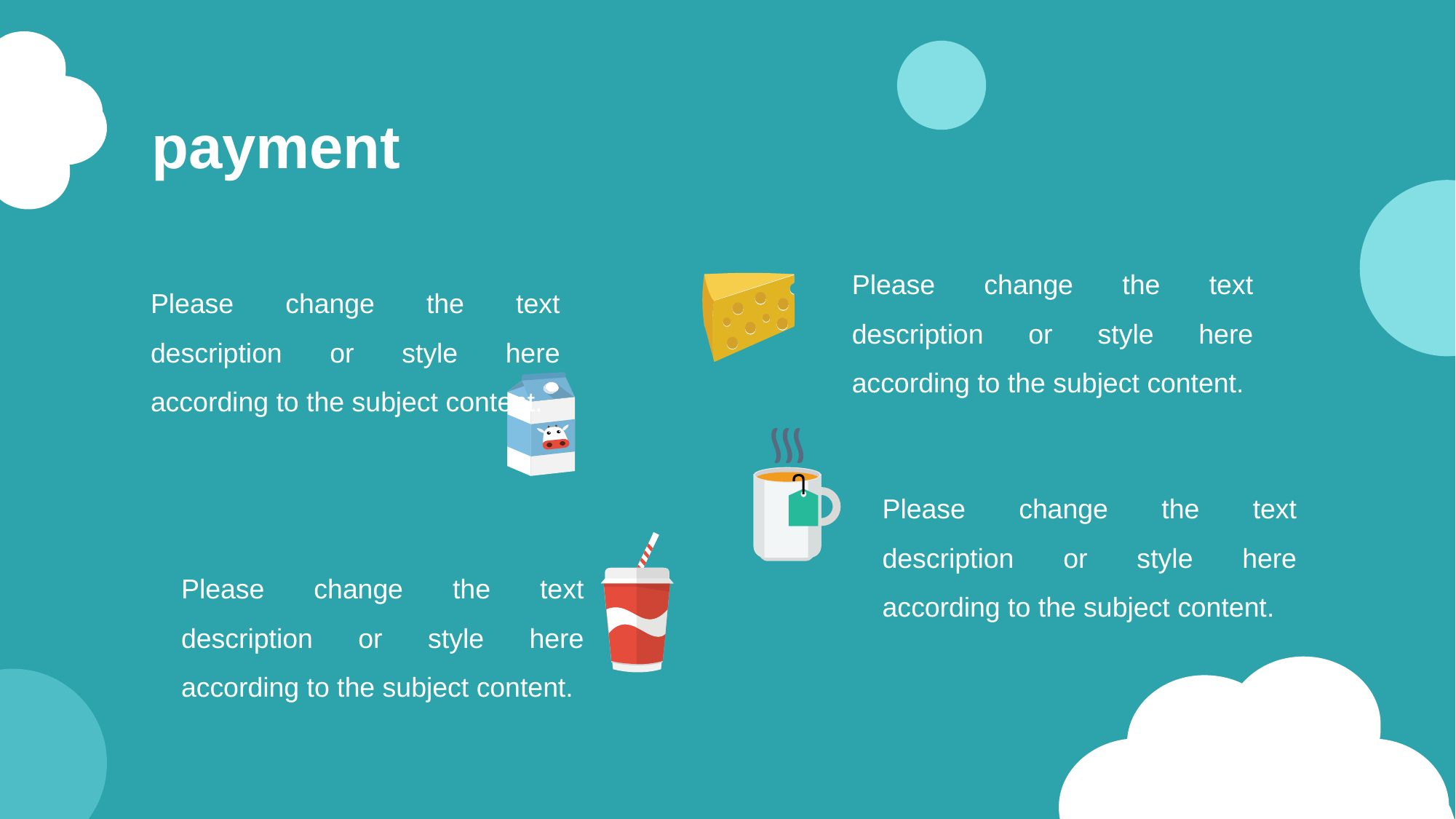

payment

Please change the text description or style here according to the subject content.
Please change the text description or style here according to the subject content.

Please change the text description or style here according to the subject content.

Please change the text description or style here according to the subject content.